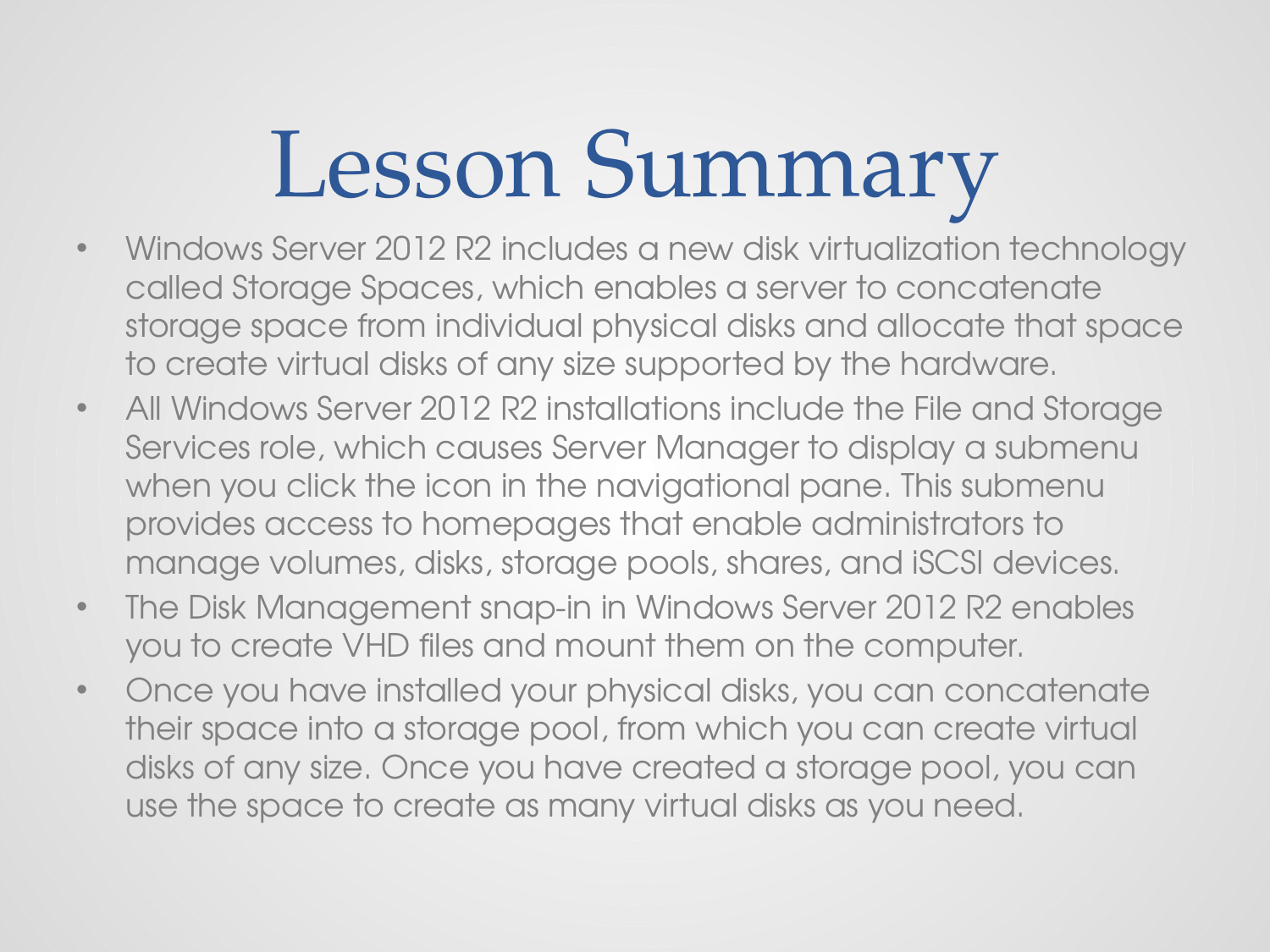

# Lesson Summary
Windows Server 2012 R2 includes a new disk virtualization technology called Storage Spaces, which enables a server to concatenate storage space from individual physical disks and allocate that space to create virtual disks of any size supported by the hardware.
All Windows Server 2012 R2 installations include the File and Storage Services role, which causes Server Manager to display a submenu when you click the icon in the navigational pane. This submenu provides access to homepages that enable administrators to manage volumes, disks, storage pools, shares, and iSCSI devices.
The Disk Management snap-in in Windows Server 2012 R2 enables you to create VHD files and mount them on the computer.
Once you have installed your physical disks, you can concatenate their space into a storage pool, from which you can create virtual disks of any size. Once you have created a storage pool, you can use the space to create as many virtual disks as you need.
© 2013 John Wiley & Sons, Inc.
49